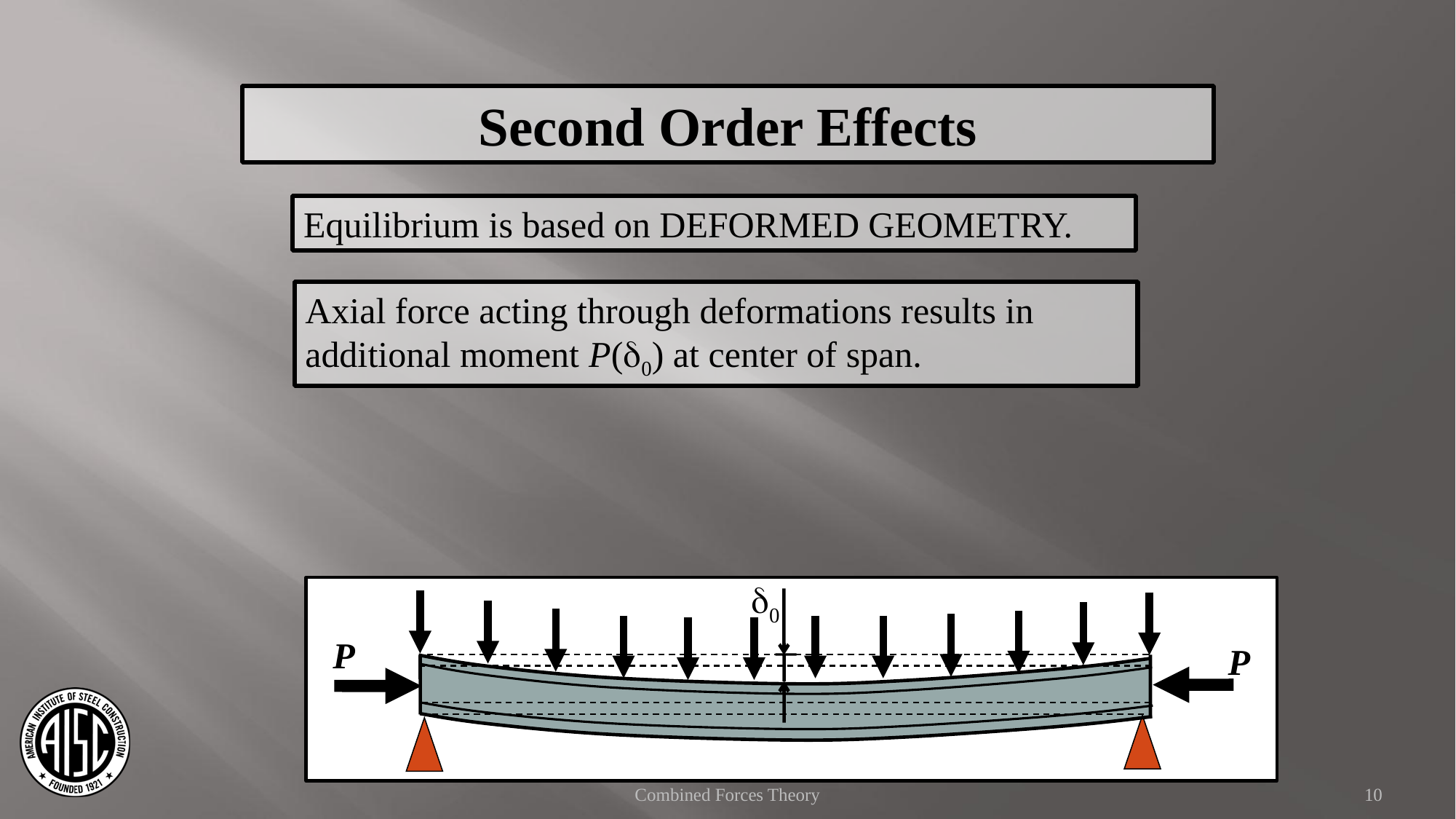

Second Order Effects
Equilibrium is based on DEFORMED GEOMETRY.
Axial force acting through deformations results in additional moment P(δ0) at center of span.
δ0

P
P

Combined Forces Theory
10